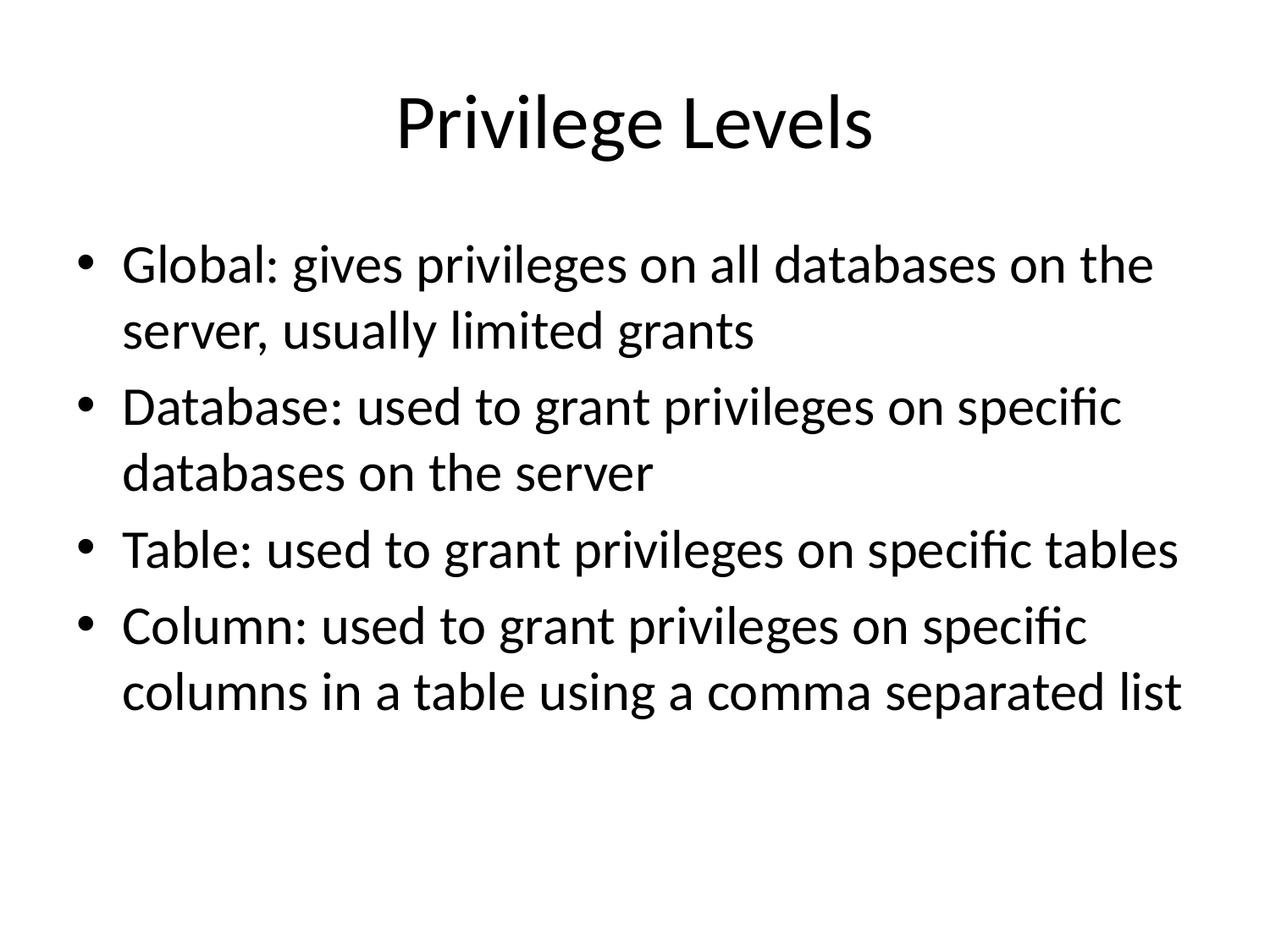

# Privilege Levels
Global: gives privileges on all databases on the server, usually limited grants
Database: used to grant privileges on specific databases on the server
Table: used to grant privileges on specific tables
Column: used to grant privileges on specific columns in a table using a comma separated list